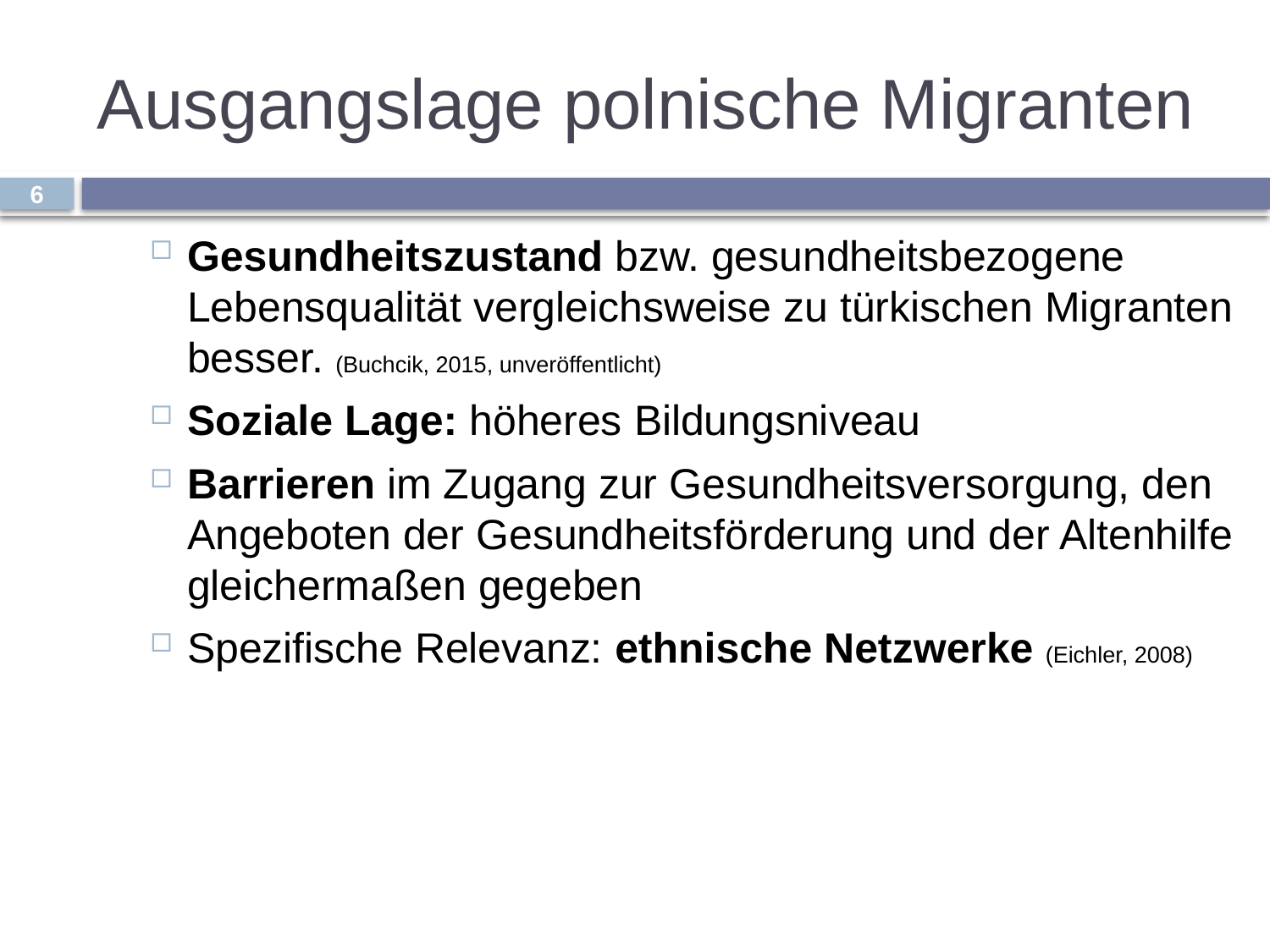

# Ausgangslage polnische Migranten
6
Gesundheitszustand bzw. gesundheitsbezogene Lebensqualität vergleichsweise zu türkischen Migranten besser. (Buchcik, 2015, unveröffentlicht)
Soziale Lage: höheres Bildungsniveau
Barrieren im Zugang zur Gesundheitsversorgung, den Angeboten der Gesundheitsförderung und der Altenhilfe gleichermaßen gegeben
Spezifische Relevanz: ethnische Netzwerke (Eichler, 2008)